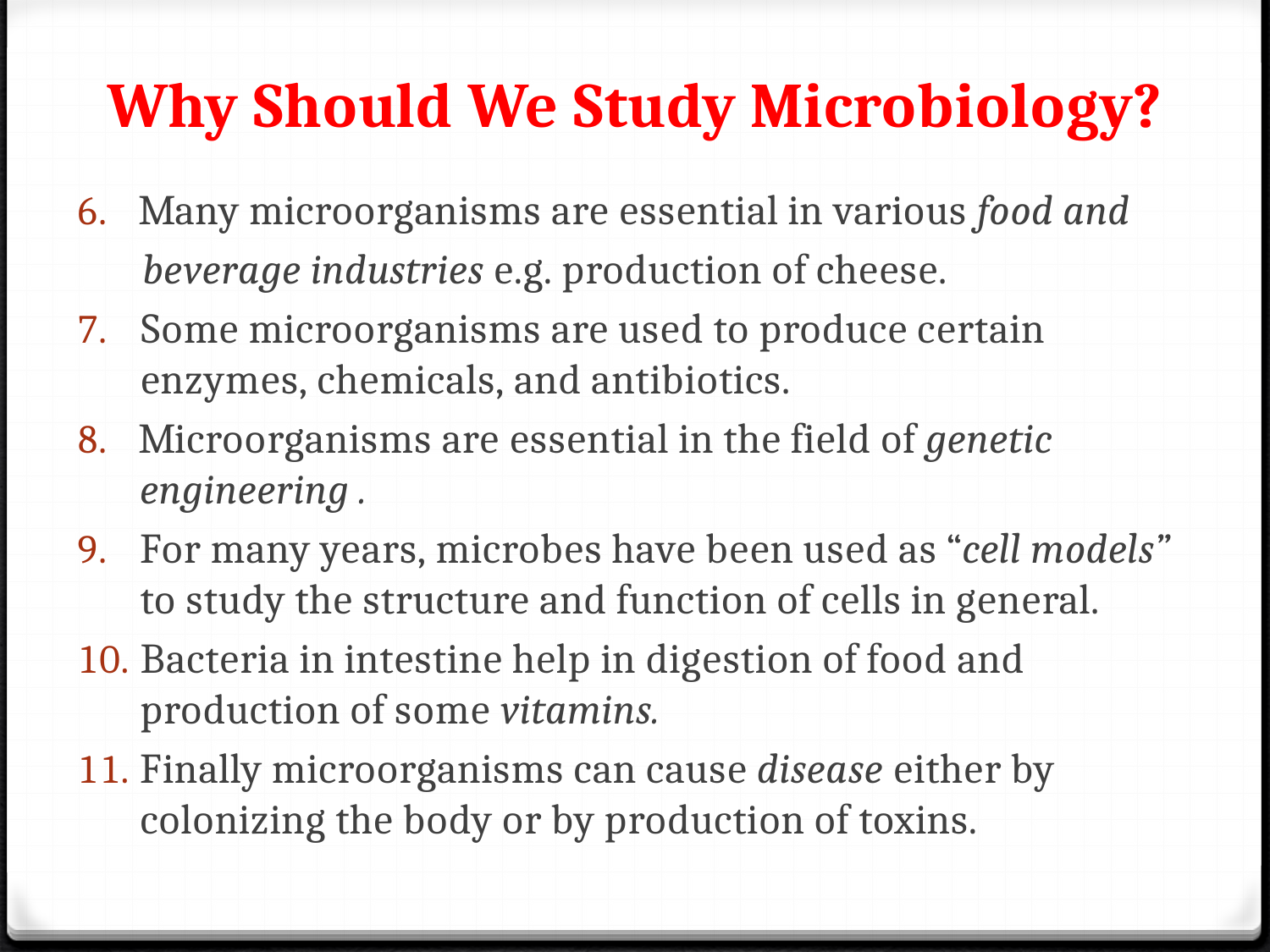

# Why Should We Study Microbiology?
Many microorganisms are essential in various food and
       beverage industries e.g. production of cheese.
Some microorganisms are used to produce certain enzymes, chemicals, and antibiotics.
Microorganisms are essential in the field of genetic engineering .
For many years, microbes have been used as “cell models” to study the structure and function of cells in general.
Bacteria in intestine help in digestion of food and production of some vitamins.
Finally microorganisms can cause disease either by colonizing the body or by production of toxins.